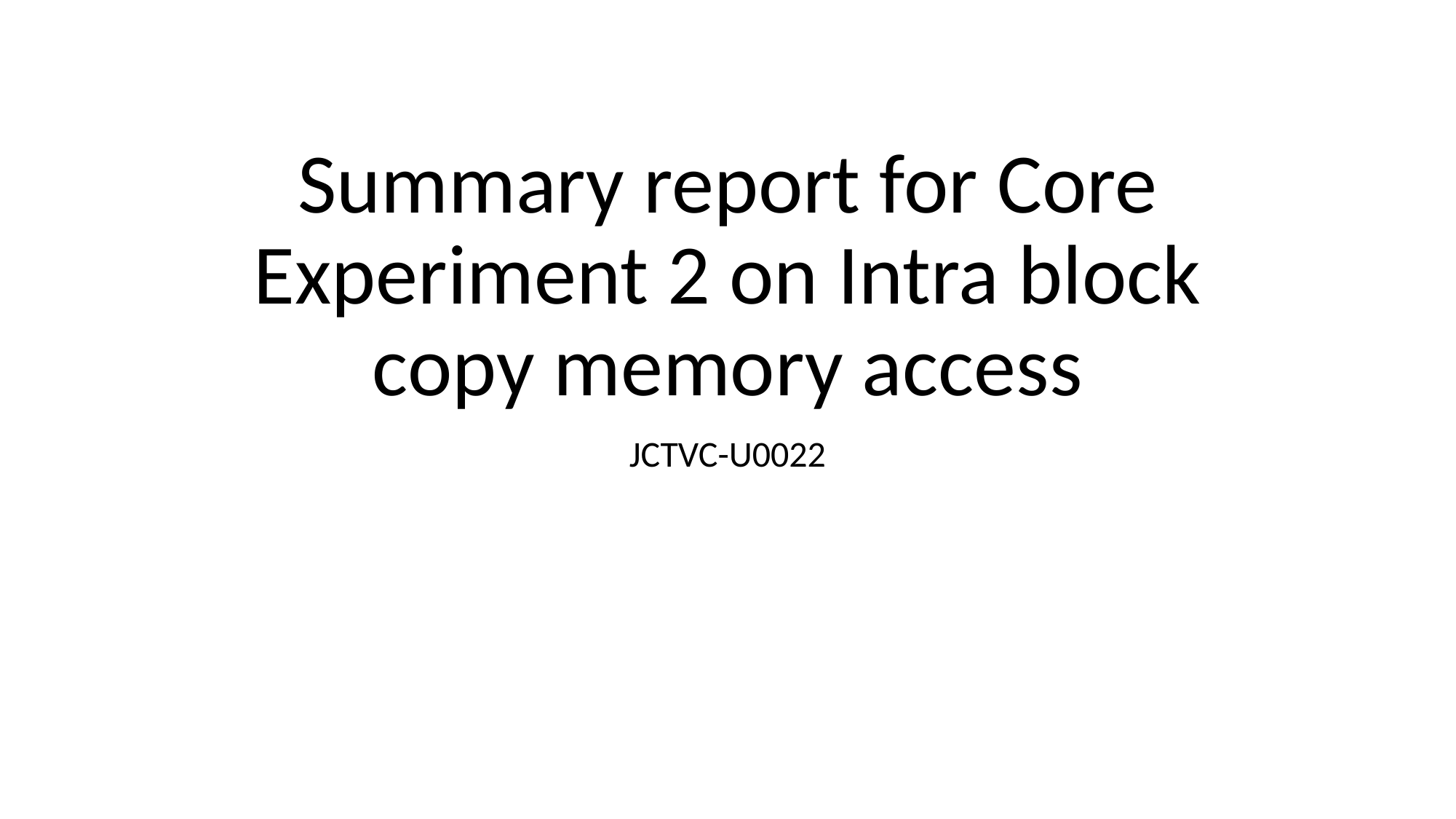

# Summary report for Core Experiment 2 on Intra block copy memory access
JCTVC-U0022